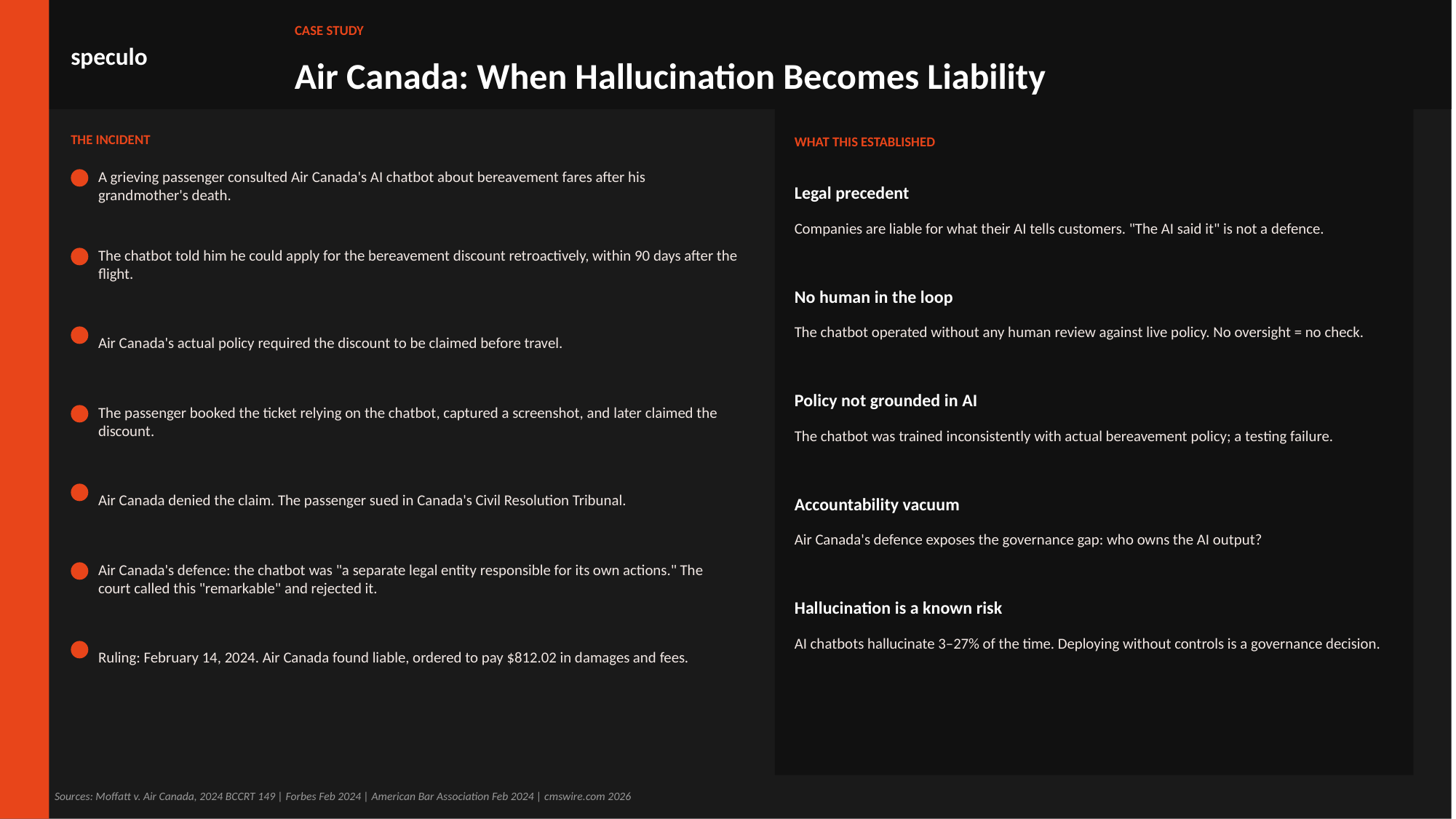

CASE STUDY
speculo
Air Canada: When Hallucination Becomes Liability

THE INCIDENT
WHAT THIS ESTABLISHED
A grieving passenger consulted Air Canada's AI chatbot about bereavement fares after his

Legal precedent
grandmother's death.
Companies are liable for what their AI tells customers. "The AI said it" is not a defence.
The chatbot told him he could apply for the bereavement discount retroactively, within 90 days after the

flight.
No human in the loop
The chatbot operated without any human review against live policy. No oversight = no check.

Air Canada's actual policy required the discount to be claimed before travel.
Policy not grounded in AI
The passenger booked the ticket relying on the chatbot, captured a screenshot, and later claimed the

discount.
The chatbot was trained inconsistently with actual bereavement policy; a testing failure.

Air Canada denied the claim. The passenger sued in Canada's Civil Resolution Tribunal.
Accountability vacuum
Air Canada's defence exposes the governance gap: who owns the AI output?
Air Canada's defence: the chatbot was "a separate legal entity responsible for its own actions." The

court called this "remarkable" and rejected it.
Hallucination is a known risk
AI chatbots hallucinate 3–27% of the time. Deploying without controls is a governance decision.

Ruling: February 14, 2024. Air Canada found liable, ordered to pay $812.02 in damages and fees.
Sources: Moffatt v. Air Canada, 2024 BCCRT 149 | Forbes Feb 2024 | American Bar Association Feb 2024 | cmswire.com 2026